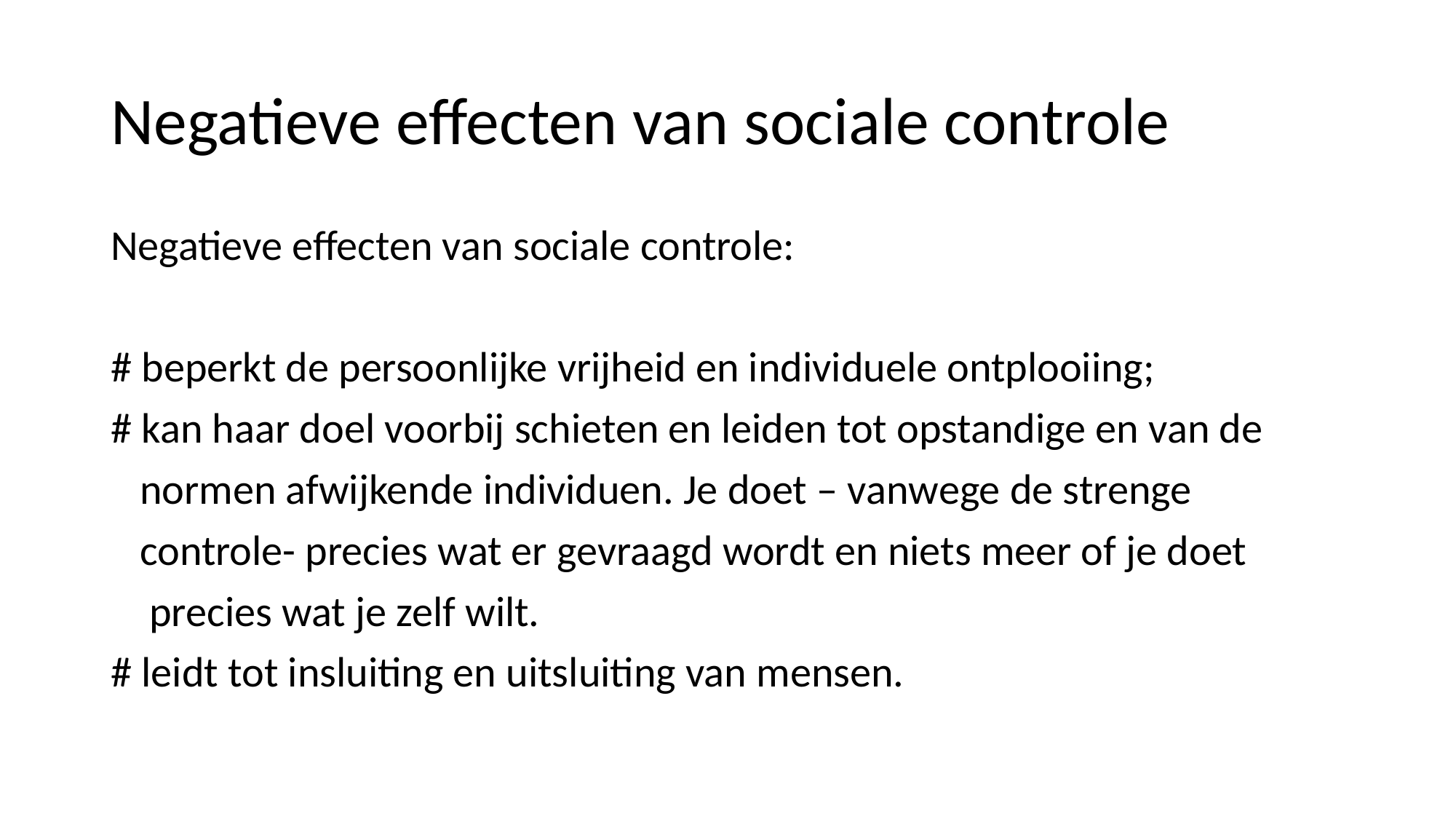

# Negatieve effecten van sociale controle
Negatieve effecten van sociale controle:

# beperkt de persoonlijke vrijheid en individuele ontplooiing;
# kan haar doel voorbij schieten en leiden tot opstandige en van de
   normen afwijkende individuen. Je doet – vanwege de strenge
   controle- precies wat er gevraagd wordt en niets meer of je doet
    precies wat je zelf wilt.
# leidt tot insluiting en uitsluiting van mensen.